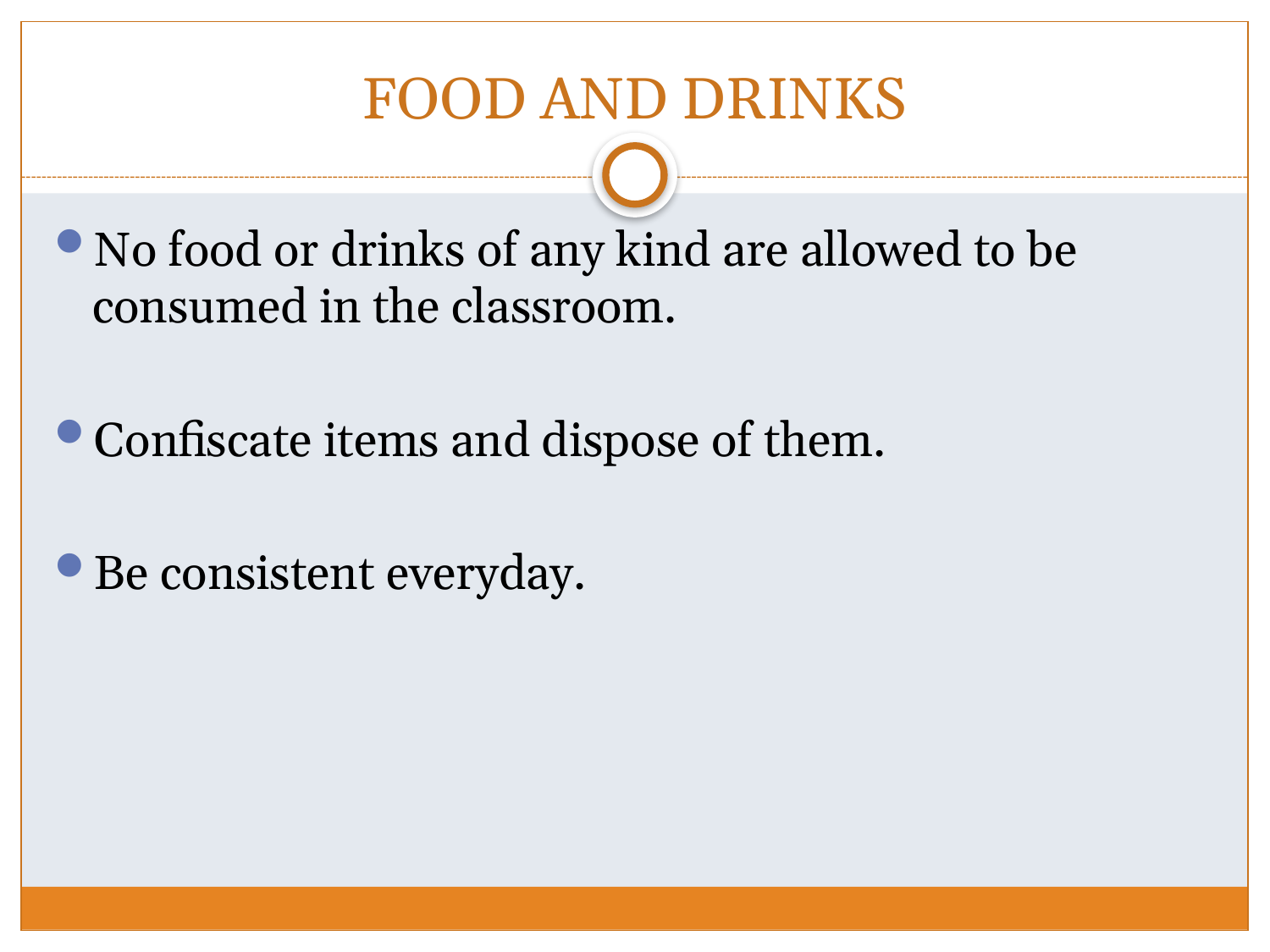

# FOOD AND DRINKS
No food or drinks of any kind are allowed to be consumed in the classroom.

Confiscate items and dispose of them.

Be consistent everyday.